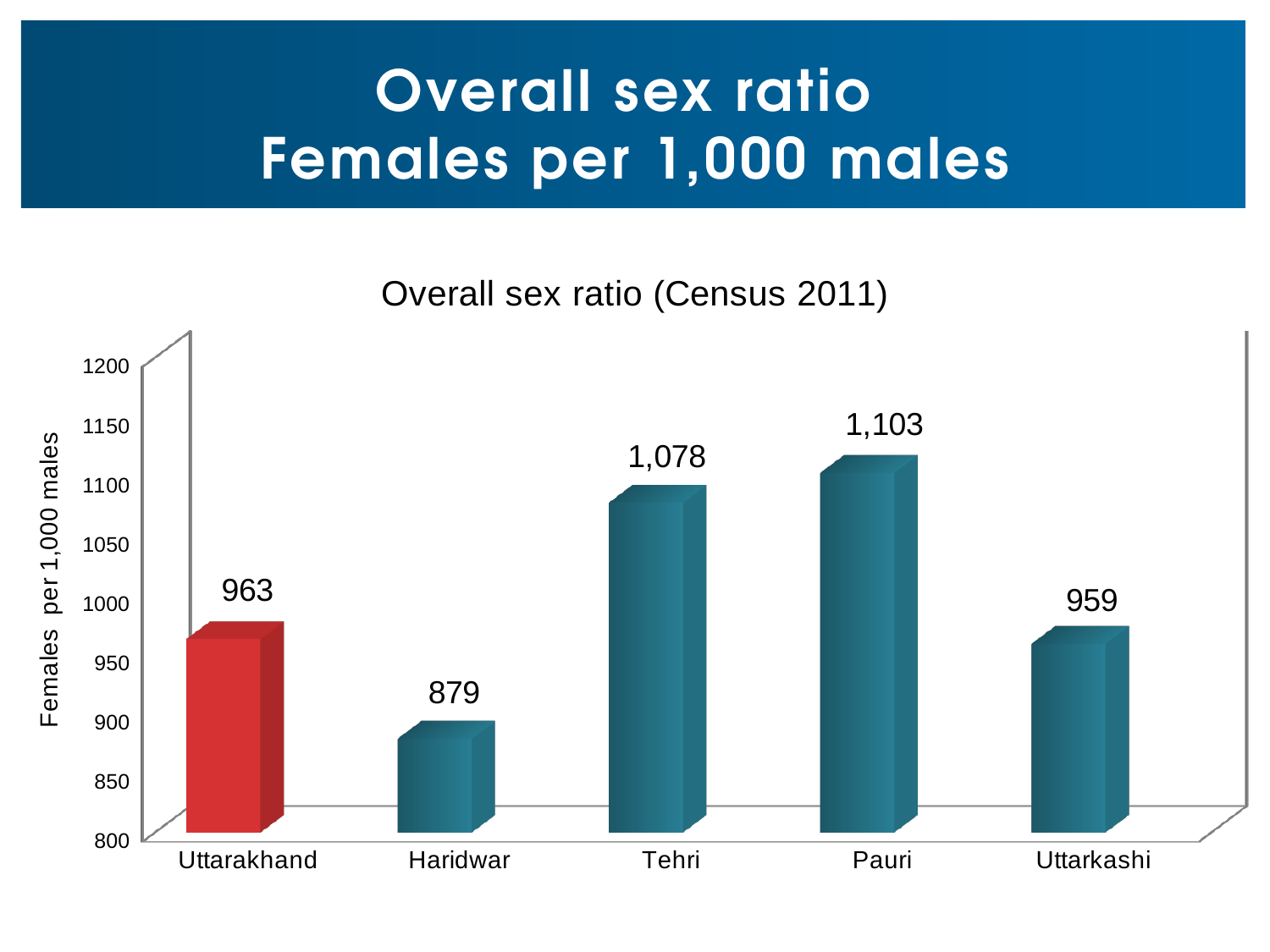

# Overall sex ratio Females per 1,000 males

[unsupported chart]